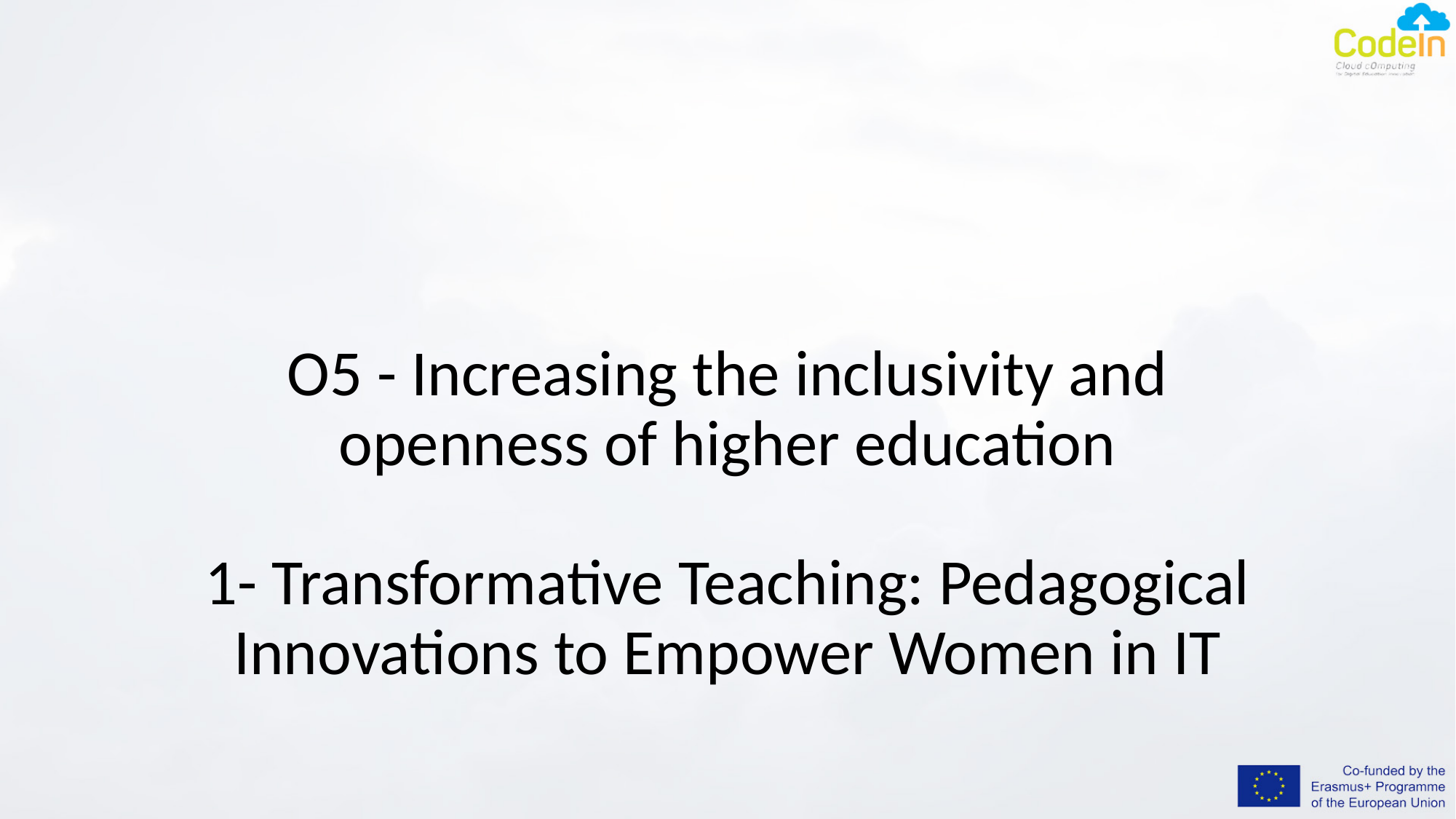

# O5 - Increasing the inclusivity and openness of higher education 1- Transformative Teaching: Pedagogical Innovations to Empower Women in IT